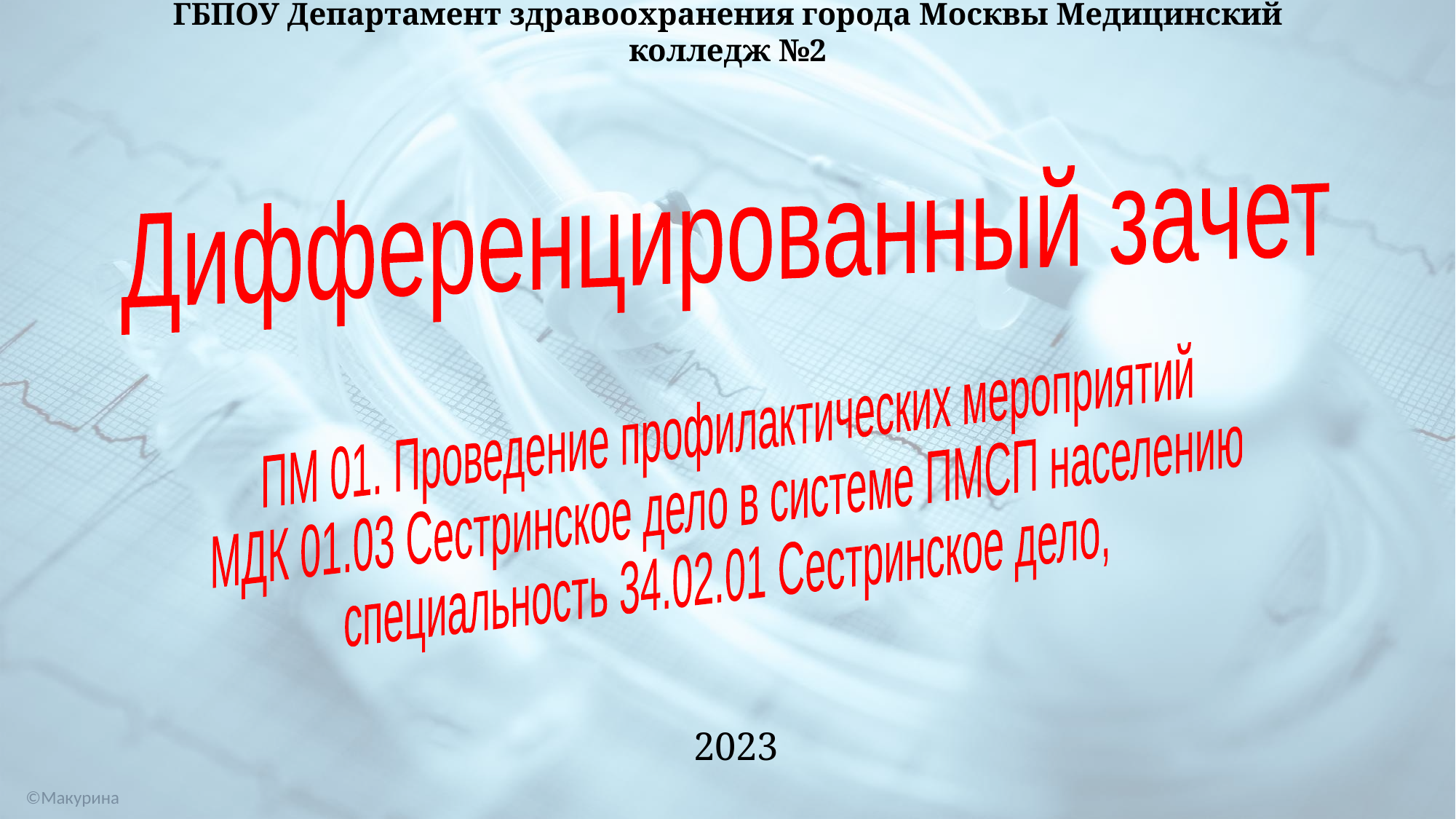

2023

ГБПОУ Департамент здравоохранения города Москвы Медицинский колледж №2
Дифференцированный зачет
ПМ 01. Проведение профилактических мероприятий
МДК 01.03 Сестринское дело в системе ПМСП населению
специальность 34.02.01 Сестринское дело,